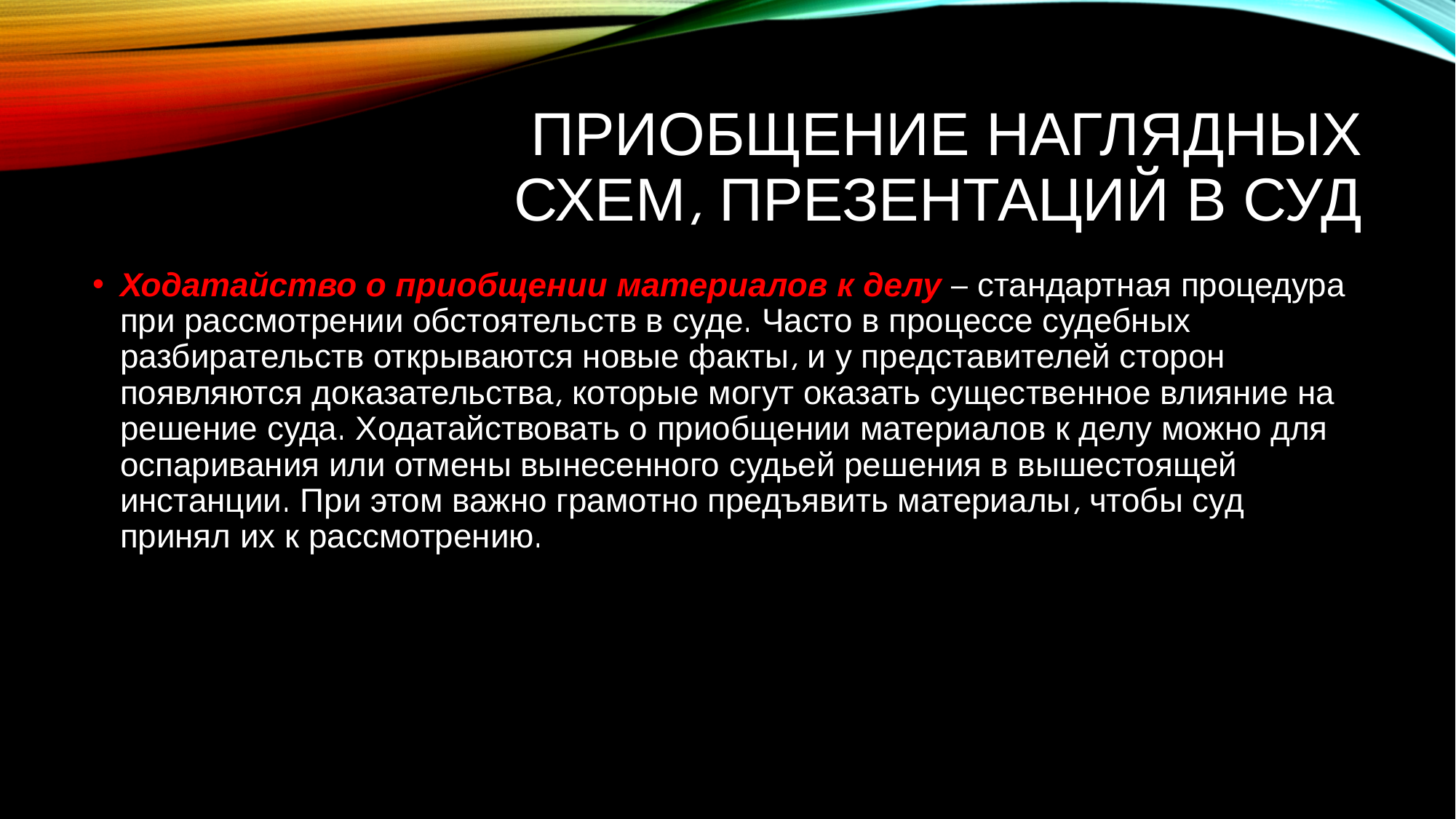

# Приобщение наглядных схем, презентаций в суд
Ходатайство о приобщении материалов к делу – стандартная процедура при рассмотрении обстоятельств в суде. Часто в процессе судебных разбирательств открываются новые факты, и у представителей сторон появляются доказательства, которые могут оказать существенное влияние на решение суда. Ходатайствовать о приобщении материалов к делу можно для оспаривания или отмены вынесенного судьей решения в вышестоящей инстанции. При этом важно грамотно предъявить материалы, чтобы суд принял их к рассмотрению.